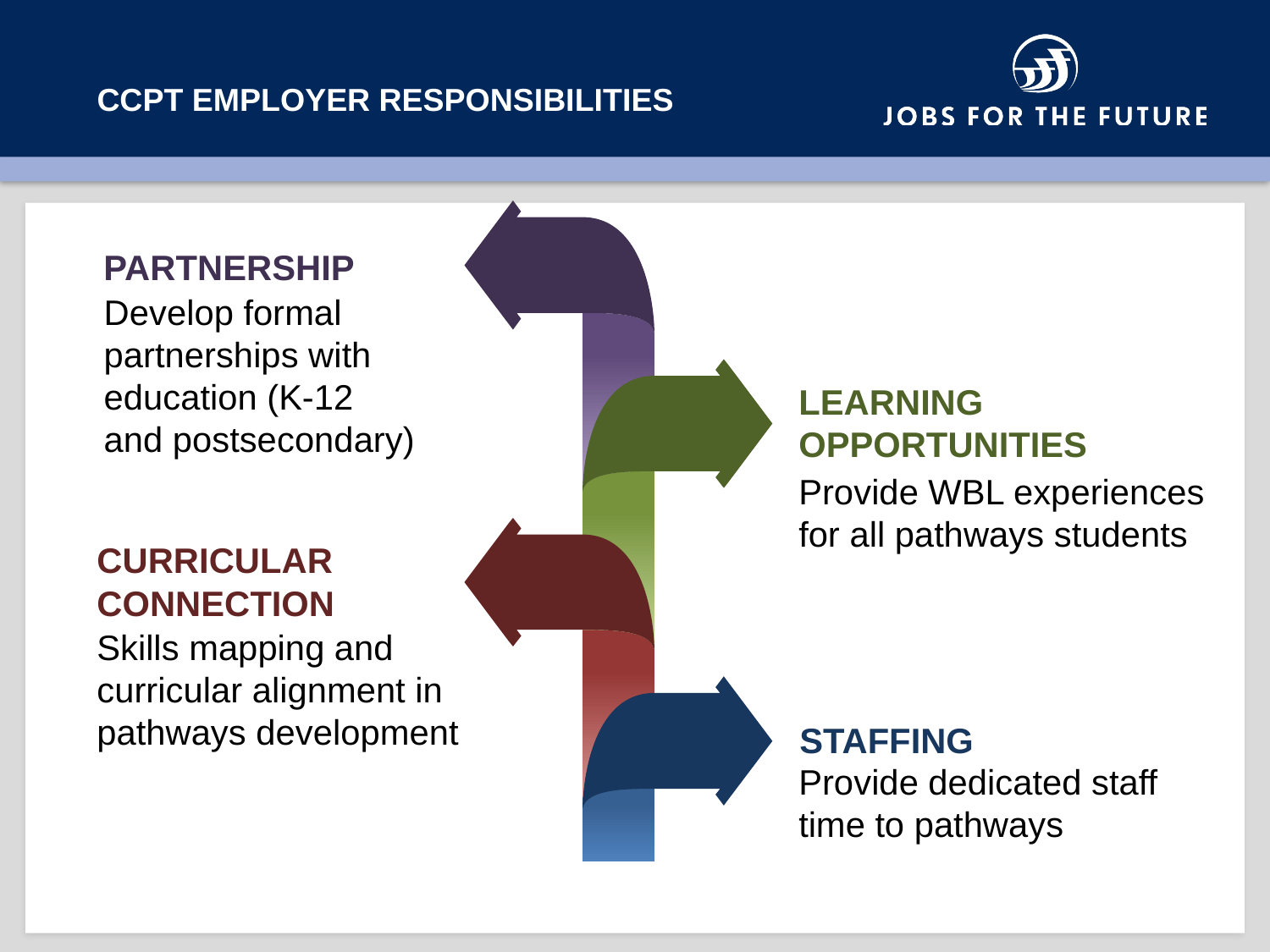

# Ccpt employer responsibilities

PARTNERSHIP
Develop formal partnerships with education (K-12 and postsecondary)

LEARNING OPPORTUNITIES
Provide WBL experiences for all pathways students

CURRICULAR CONNECTION
Skills mapping and curricular alignment in pathways development

STAFFING
Provide dedicated staff time to pathways